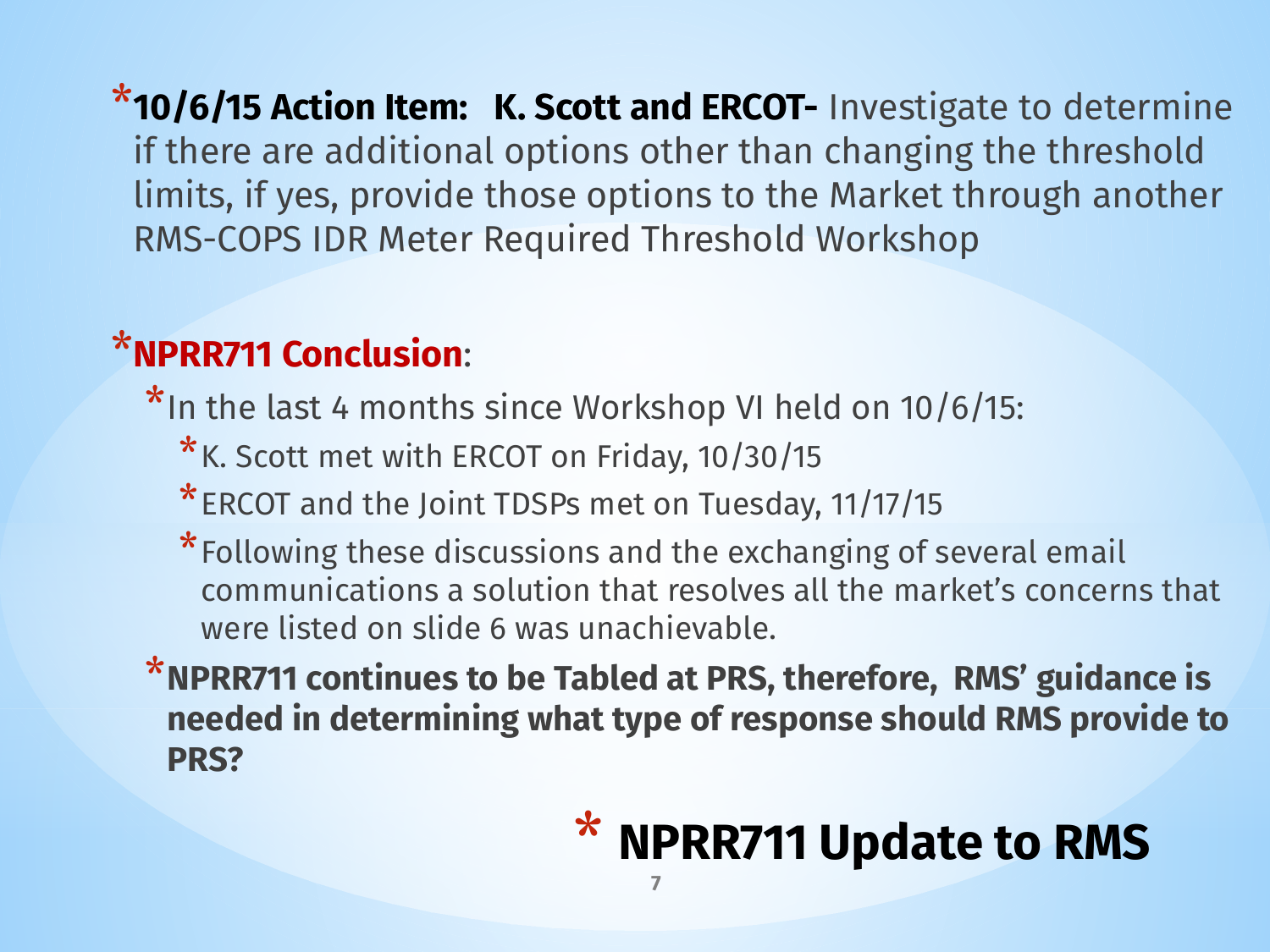

10/6/15 Action Item:   K. Scott and ERCOT- Investigate to determine if there are additional options other than changing the threshold limits, if yes, provide those options to the Market through another RMS-COPS IDR Meter Required Threshold Workshop

NPRR711 Conclusion:
In the last 4 months since Workshop VI held on 10/6/15:
K. Scott met with ERCOT on Friday, 10/30/15
ERCOT and the Joint TDSPs met on Tuesday, 11/17/15
Following these discussions and the exchanging of several email communications a solution that resolves all the market’s concerns that were listed on slide 6 was unachievable.
NPRR711 continues to be Tabled at PRS, therefore,  RMS’ guidance is needed in determining what type of response should RMS provide to PRS?

# NPRR711 Update to RMS
7